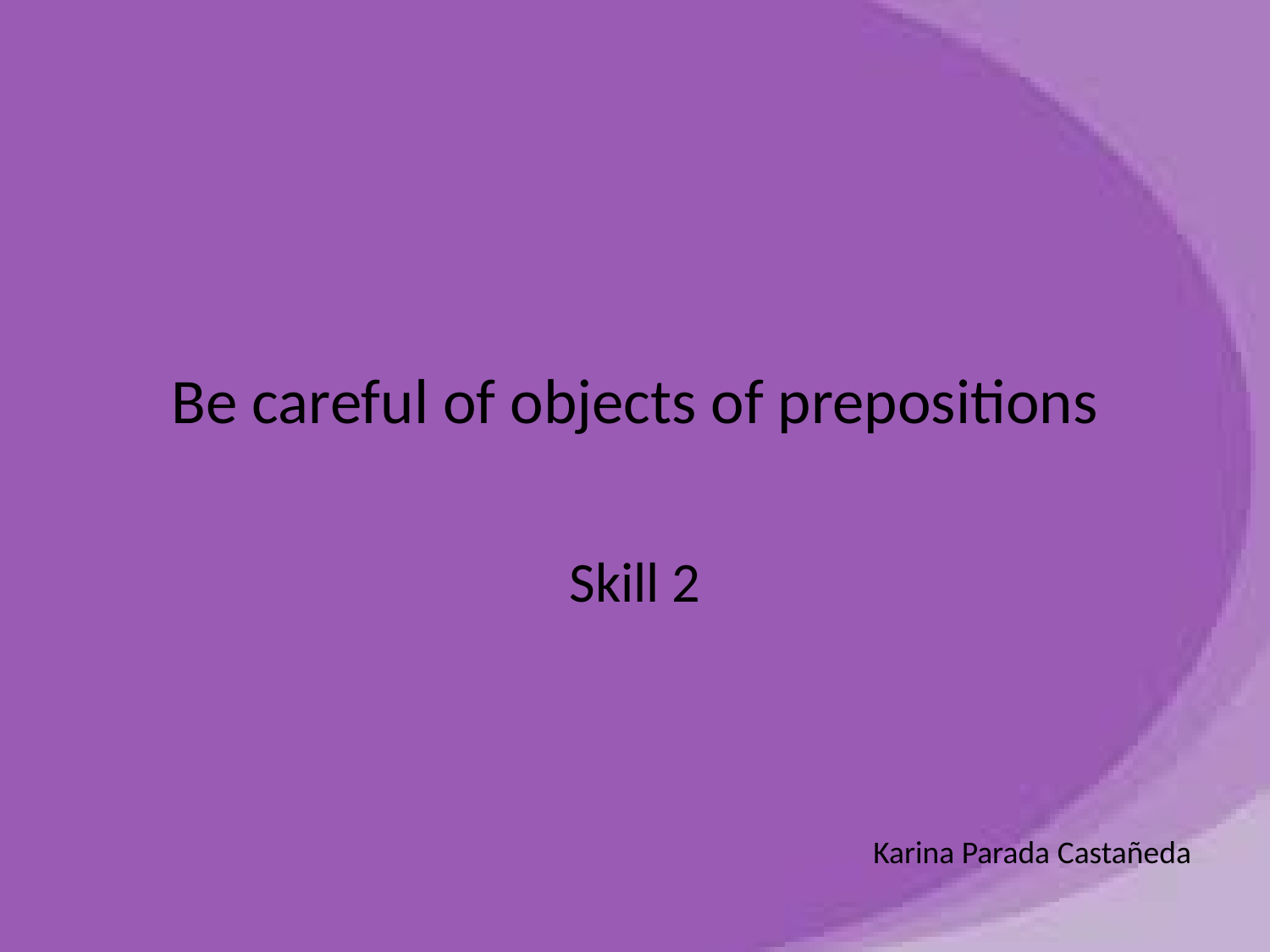

# Be careful of objects of prepositions
Skill 2
Karina Parada Castañeda